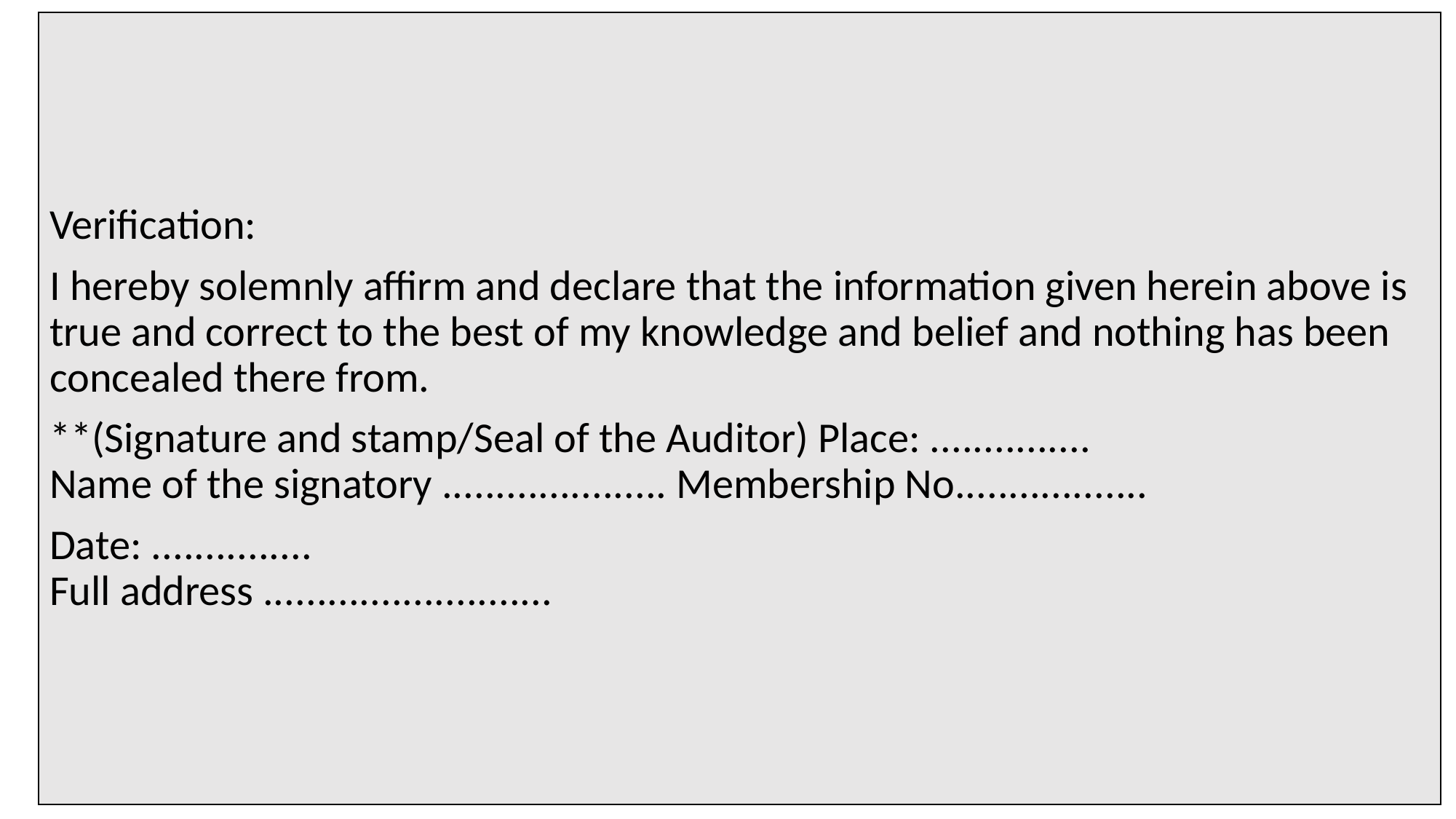

Verification:
I hereby solemnly affirm and declare that the information given herein above is true and correct to the best of my knowledge and belief and nothing has been concealed there from.
**(Signature and stamp/Seal of the Auditor) Place: ...............
Name of the signatory ..................... Membership No..................
Date: ...............
Full address ...........................